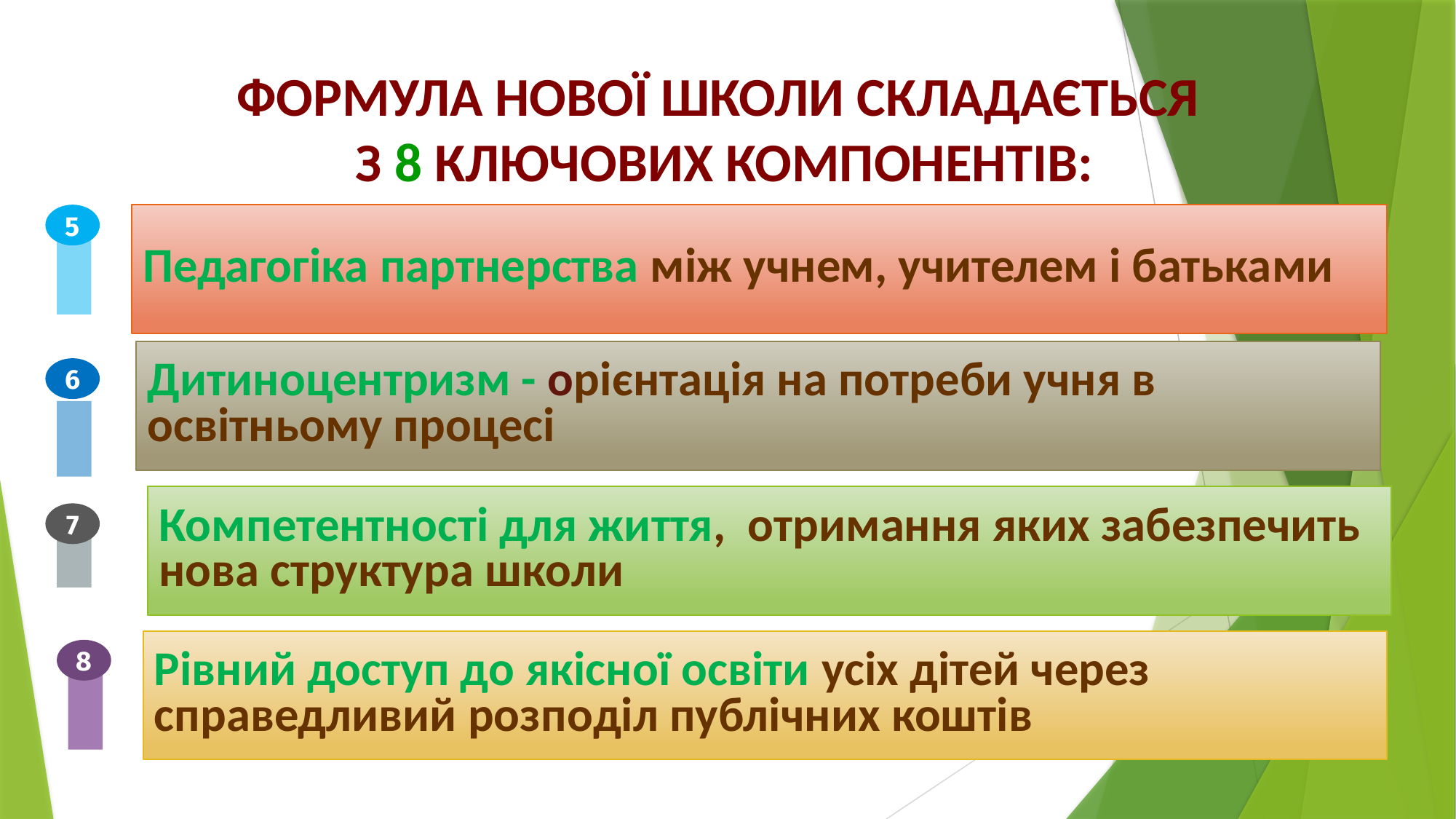

ФОРМУЛА НОВОЇ ШКОЛИ СКЛАДАЄТЬСЯ
З 8 КЛЮЧОВИХ КОМПОНЕНТІВ:
5
Педагогіка партнерства між учнем, учителем і батьками

Дитиноцентризм - орієнтація на потреби учня в освітньому процесі
6

Компетентності для життя,  отримання яких забезпечить нова структура школи
7

Рівний доступ до якісної освіти усіх дітей через справедливий розподіл публічних коштів
8